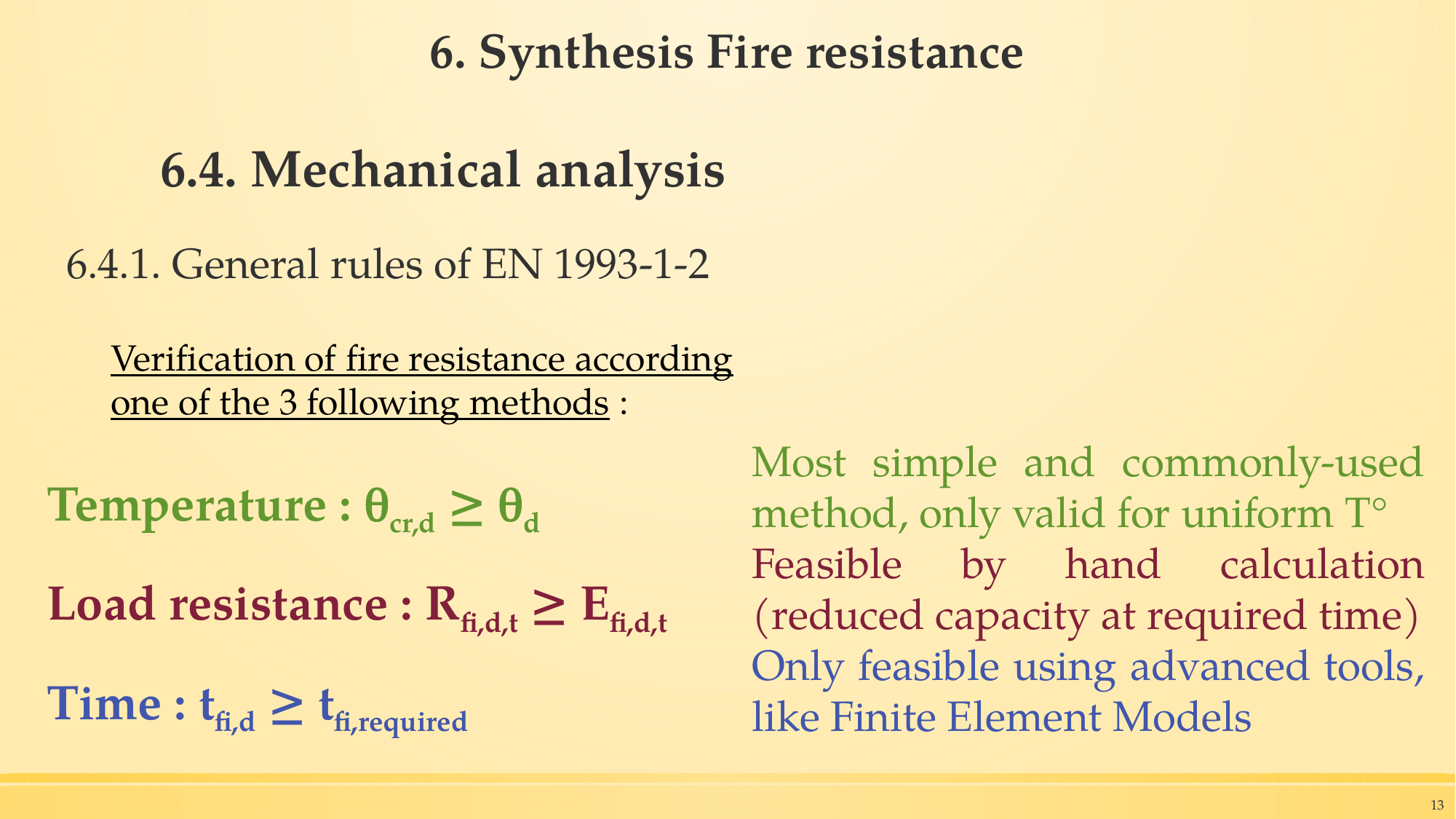

6. Synthesis Fire resistance
# 6.4. Mechanical analysis
6.4.1. General rules of EN 1993-1-2
Verification of fire resistance according one of the 3 following methods :
Most simple and commonly-used method, only valid for uniform T°
Feasible by hand calculation (reduced capacity at required time)
Only feasible using advanced tools, like Finite Element Models

Temperature : θcr,d ≥ θd
Load resistance : Rfi,d,t ≥ Efi,d,t
Time : tfi,d ≥ tfi,required